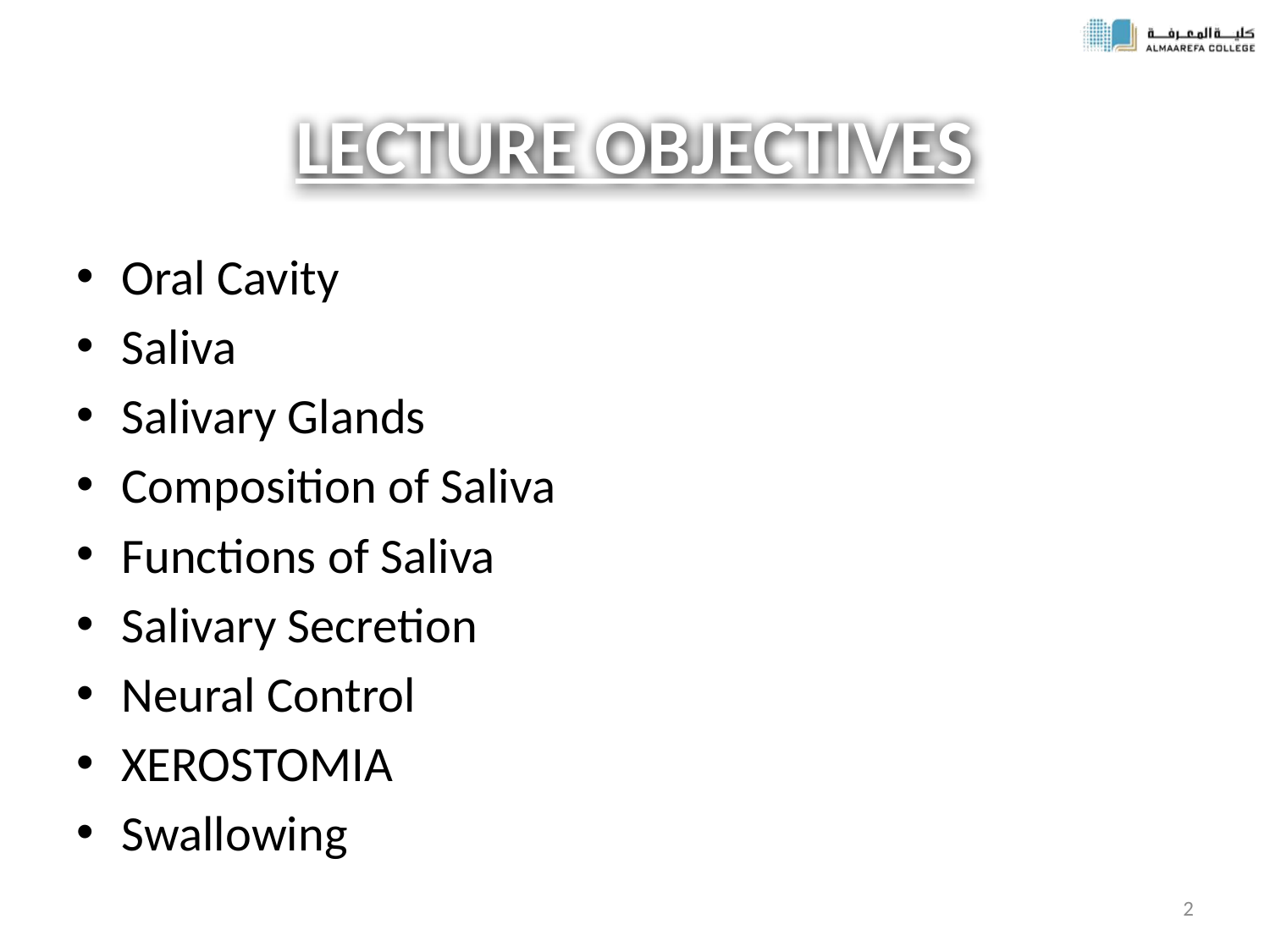

# LECTURE OBJECTIVES
Oral Cavity
Saliva
Salivary Glands
Composition of Saliva
Functions of Saliva
Salivary Secretion
Neural Control
XEROSTOMIA
Swallowing

2